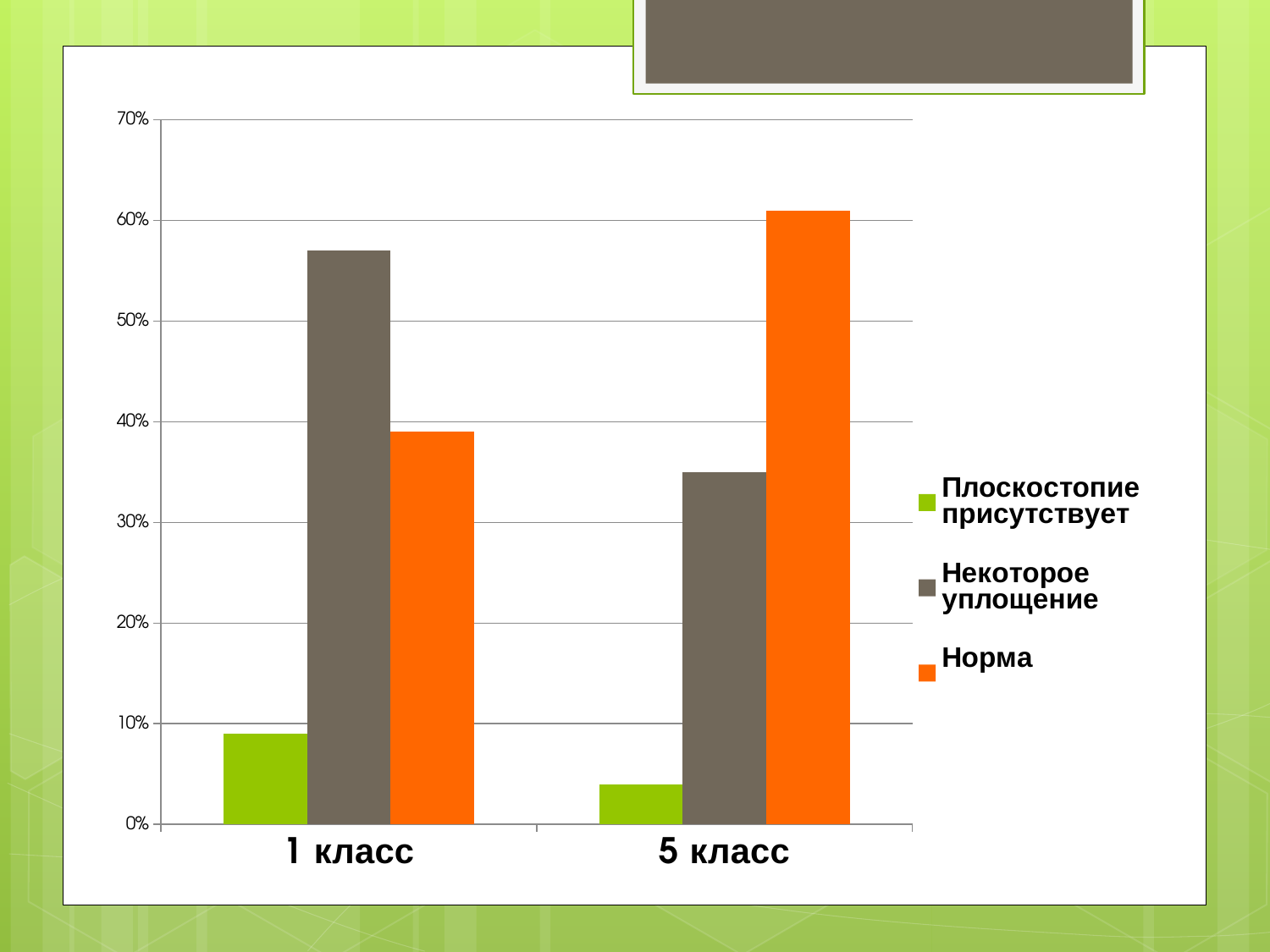

### Chart

| Category | Плоскостопие присутствует | Некоторое уплощение | Норма |
|---|---|---|---|
| 1 класс | 0.09 | 0.57 | 0.39 |
| 5 класс | 0.04 | 0.35 | 0.61 |
#